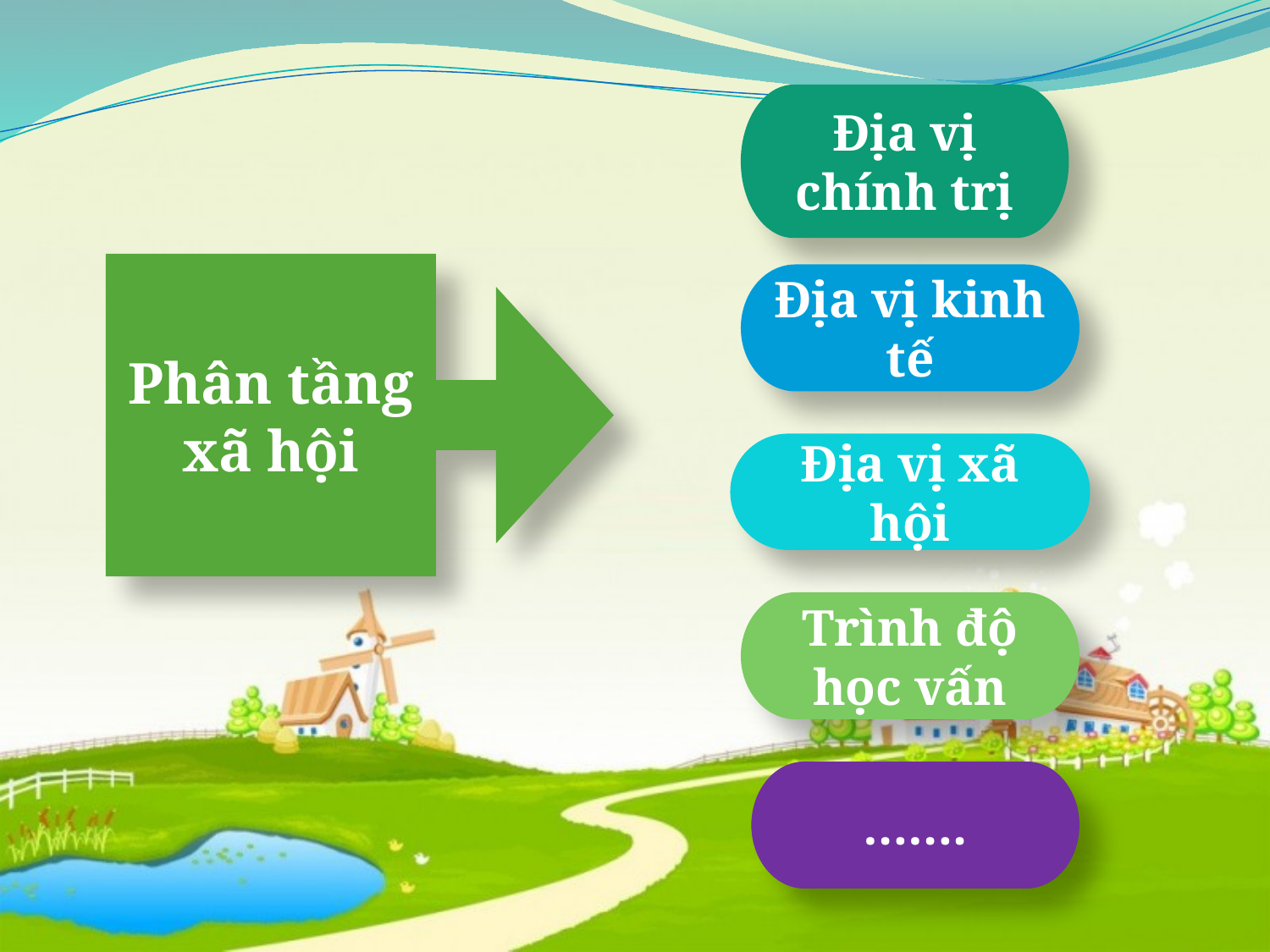

Địa vị chính trị
Phân tầng xã hội
Địa vị kinh tế
Địa vị xã hội
Trình độ học vấn
…….